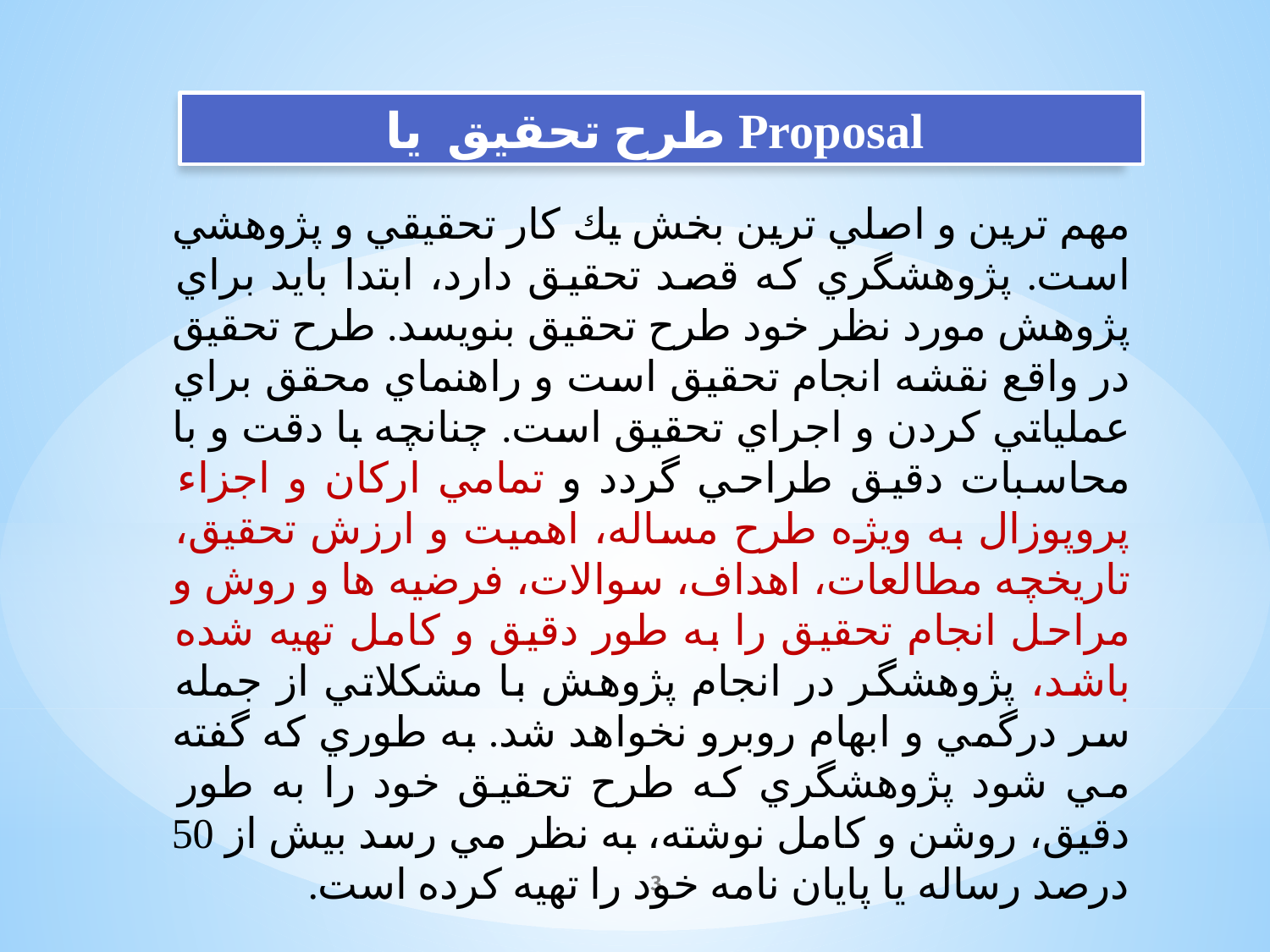

طرح تحقيق  یا Proposal
مهم ترين و اصلي ترين بخش يك كار تحقيقي و پژوهشي است. پژوهشگري كه قصد تحقيق دارد، ابتدا بايد براي پژوهش مورد نظر خود طرح تحقيق بنويسد. طرح تحقيق در واقع نقشه انجام تحقيق است و راهنماي محقق براي عملياتي كردن و اجراي تحقيق است. چنانچه با دقت و با محاسبات دقيق طراحي گردد و تمامي اركان و اجزاء پروپوزال به ويژه طرح مساله، اهميت و ارزش تحقيق، تاريخچه مطالعات، اهداف، سوالات، فرضيه ها و روش و مراحل انجام تحقيق را به طور دقيق و كامل تهيه شده باشد، پژوهشگر در انجام پژوهش با مشكلاتي از جمله سر درگمي و ابهام روبرو نخواهد شد. به طوري كه گفته مي شود پژوهشگري كه طرح تحقيق خود را به طور دقيق، روشن و كامل نوشته، به نظر مي رسد بيش از 50 درصد رساله يا پايان نامه خود را تهيه كرده است.
3